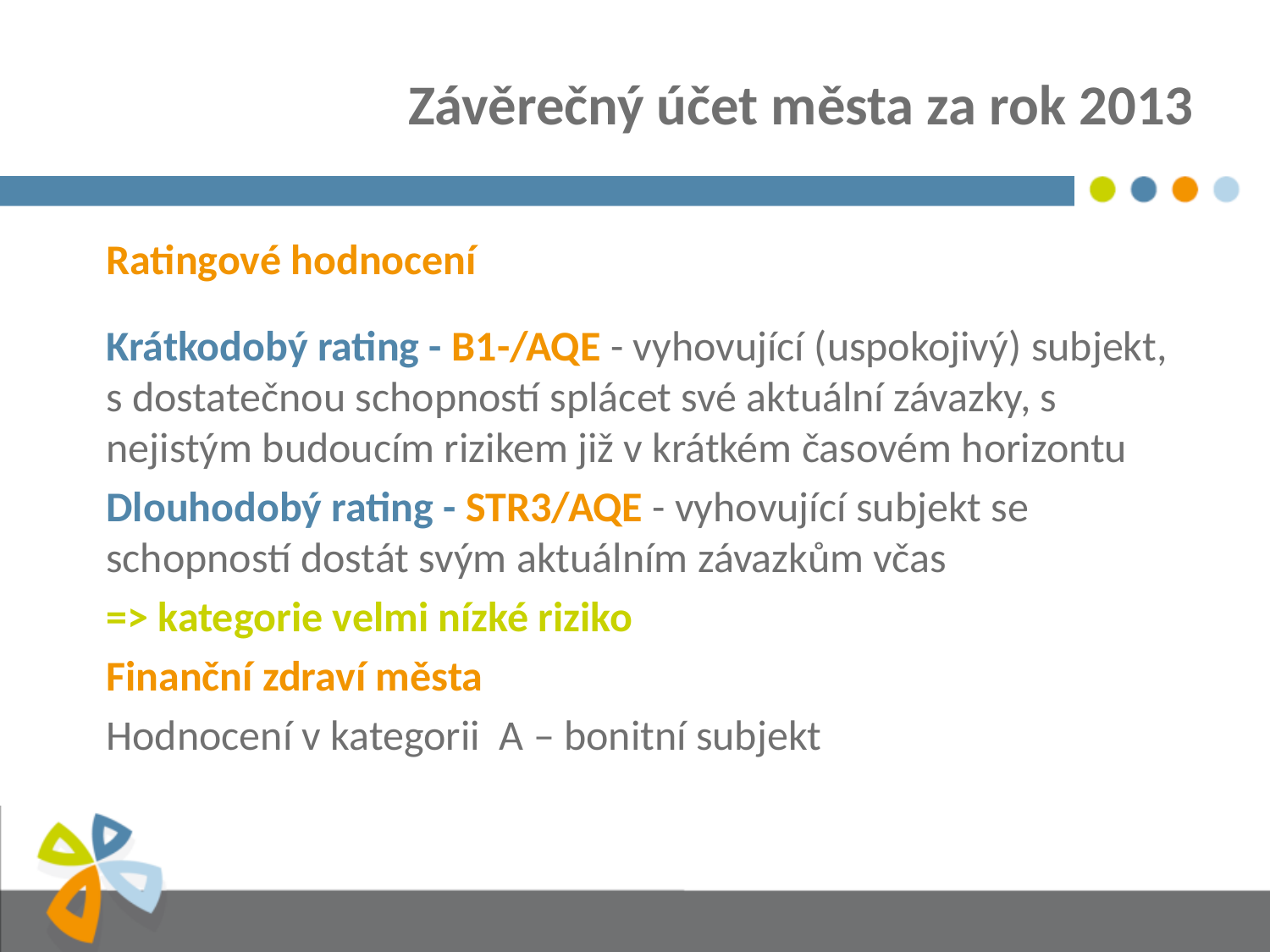

# Závěrečný účet města za rok 2013
Ratingové hodnocení

Krátkodobý rating - B1-/AQE - vyhovující (uspokojivý) subjekt, s dostatečnou schopností splácet své aktuální závazky, s nejistým budoucím rizikem již v krátkém časovém horizontu
Dlouhodobý rating - STR3/AQE - vyhovující subjekt se schopností dostát svým aktuálním závazkům včas
=> kategorie velmi nízké riziko
Finanční zdraví města
Hodnocení v kategorii  A – bonitní subjekt